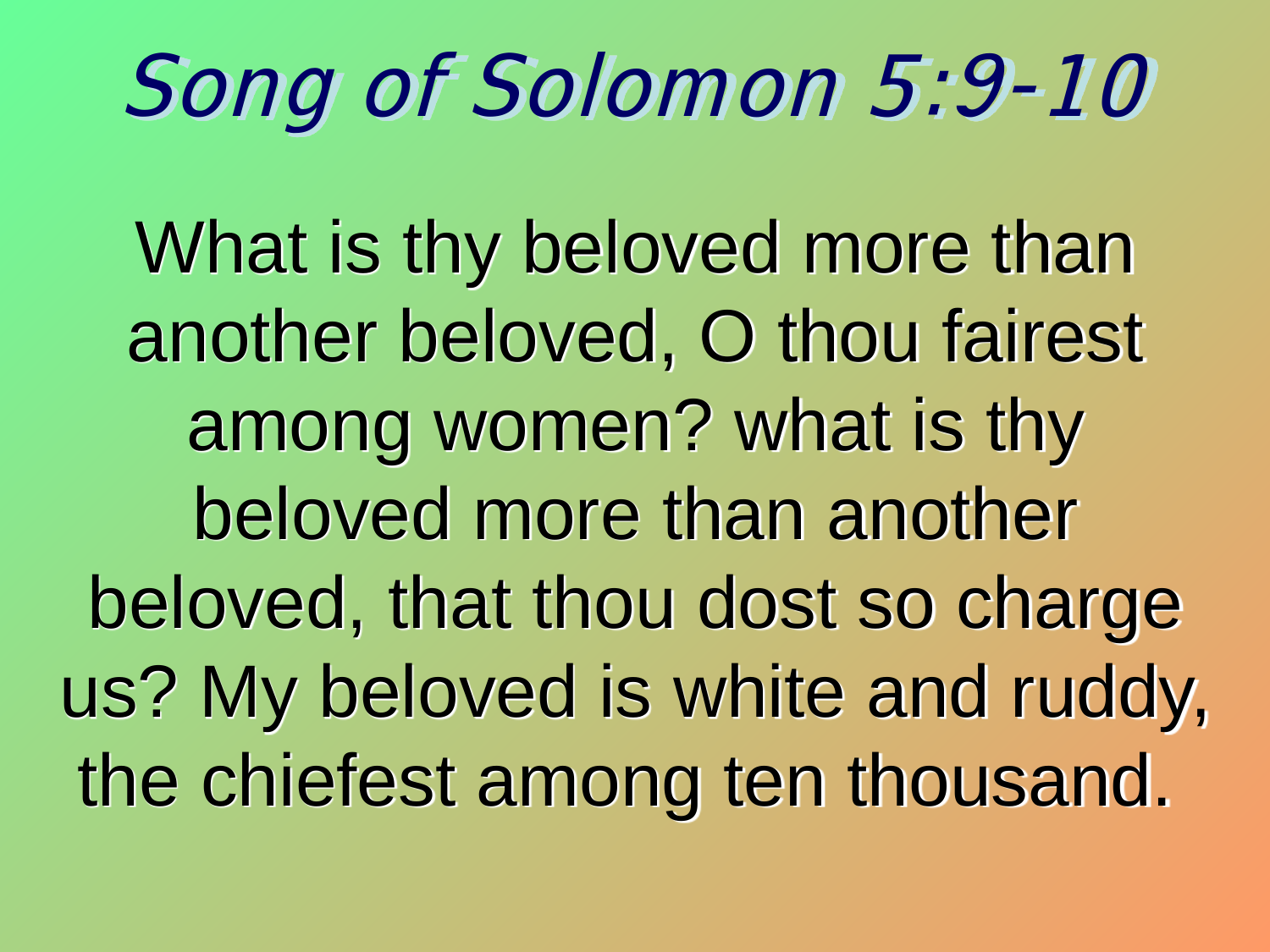

Song of Solomon 5:9-10
What is thy beloved more than another beloved, O thou fairest among women? what is thy beloved more than another beloved, that thou dost so charge us? My beloved is white and ruddy, the chiefest among ten thousand.